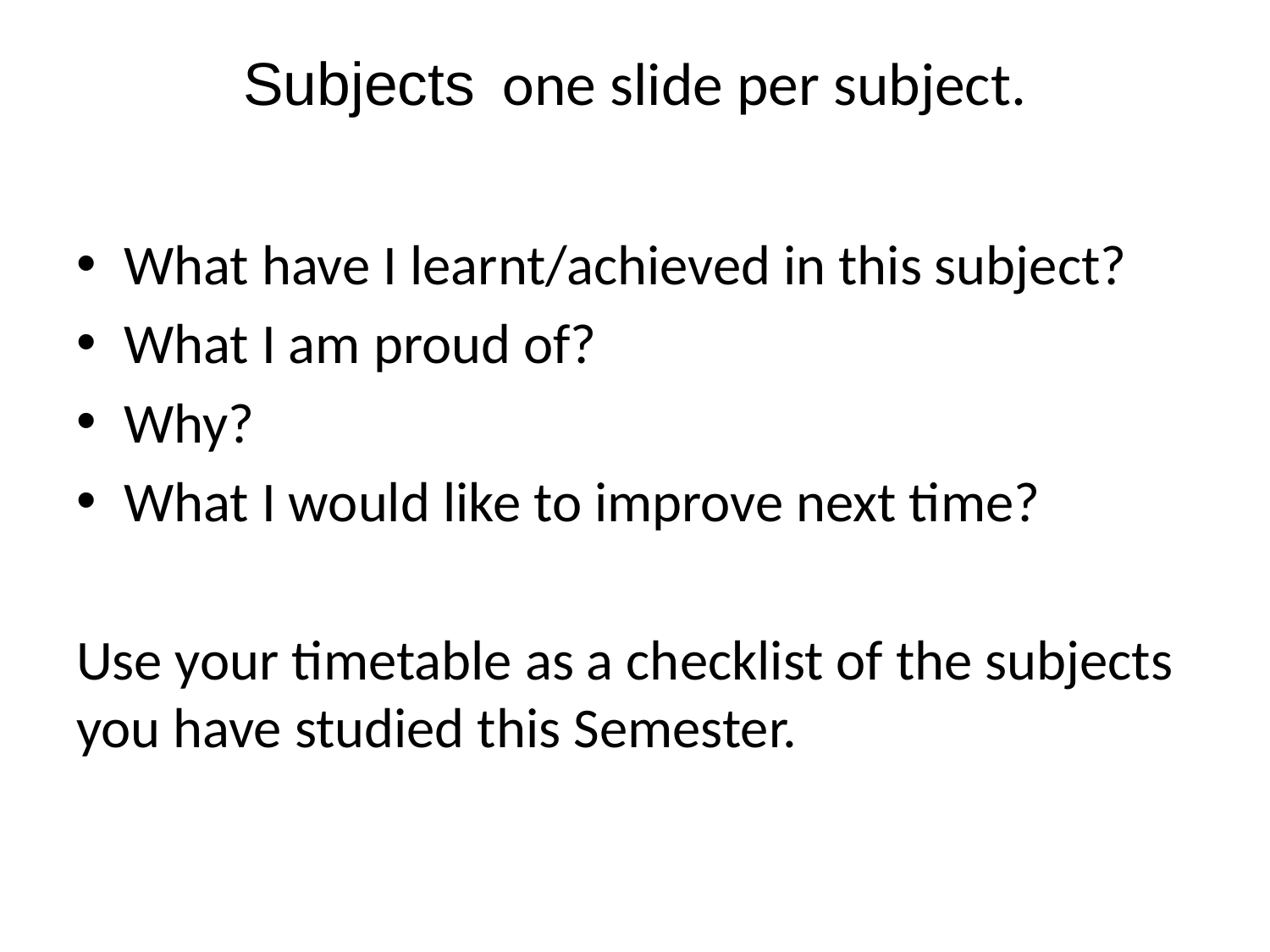

# Subjects  one slide per subject.
What have I learnt/achieved in this subject?
What I am proud of?
Why?
What I would like to improve next time?

Use your timetable as a checklist of the subjects you have studied this Semester.